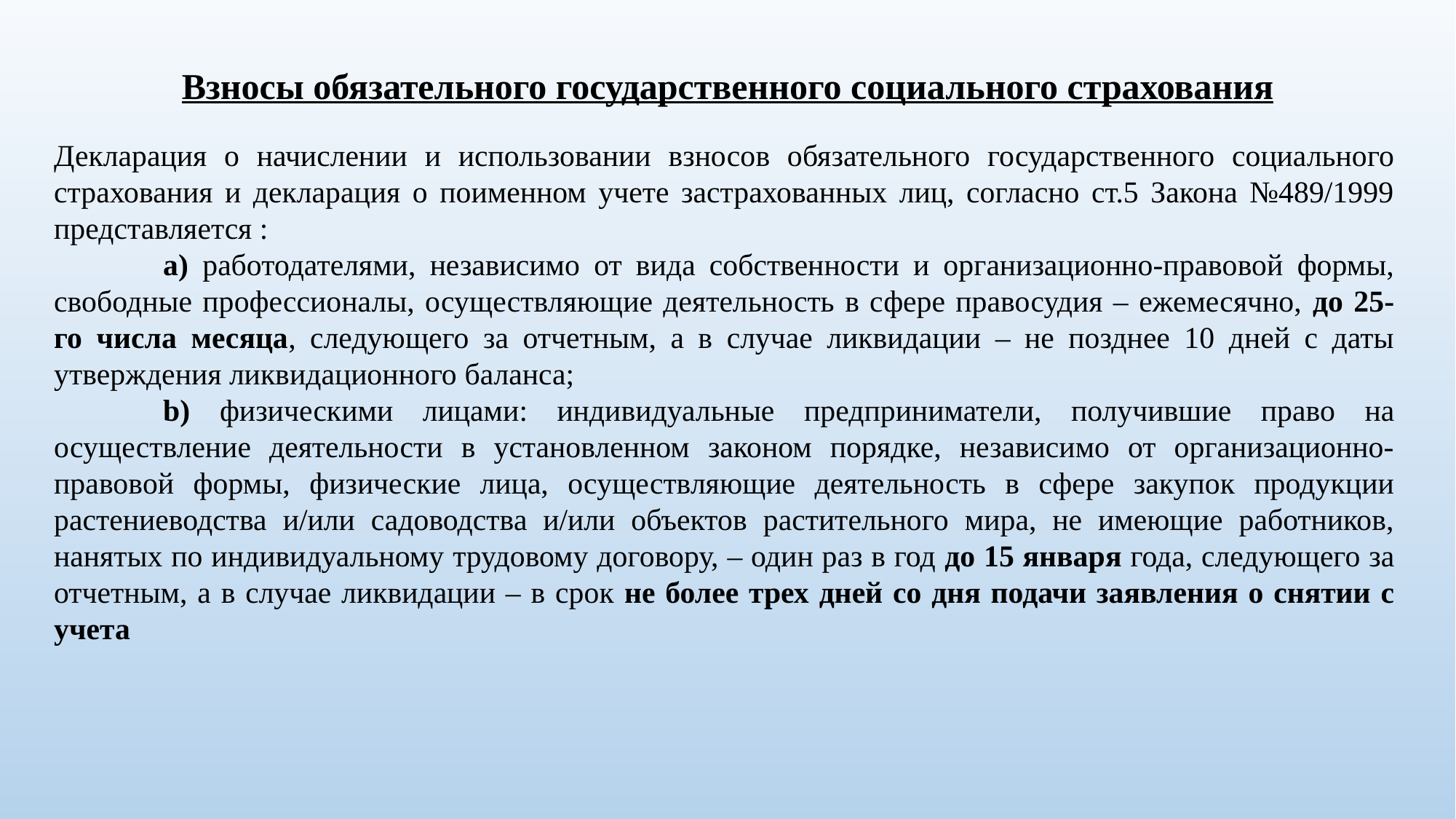

# Взносы обязательного государственного социального страхования
Декларация о начислении и использовании взносов обязательного государственного социального страхования и декларация о поименном учете застрахованных лиц, согласно ст.5 Закона №489/1999 представляется :
	a) работодателями, независимо от вида собственности и организационно-правовой формы, свободные профессионалы, осуществляющие деятельность в сфере правосудия – ежемесячно, до 25-го числа месяца, следующего за отчетным, а в случае ликвидации – не позднее 10 дней с даты утверждения ликвидационного баланса;
	b) физическими лицами: индивидуальные предприниматели, получившие право на осуществление деятельности в установленном законом порядке, независимо от организационно-правовой формы, физические лица, осуществляющие деятельность в сфере закупок продукции растениеводства и/или садоводства и/или объектов растительного мира, не имеющие работников, нанятых по индивидуальному трудовому договору, – один раз в год до 15 января года, следующего за отчетным, а в случае ликвидации – в срок не более трех дней со дня подачи заявления о снятии с учета